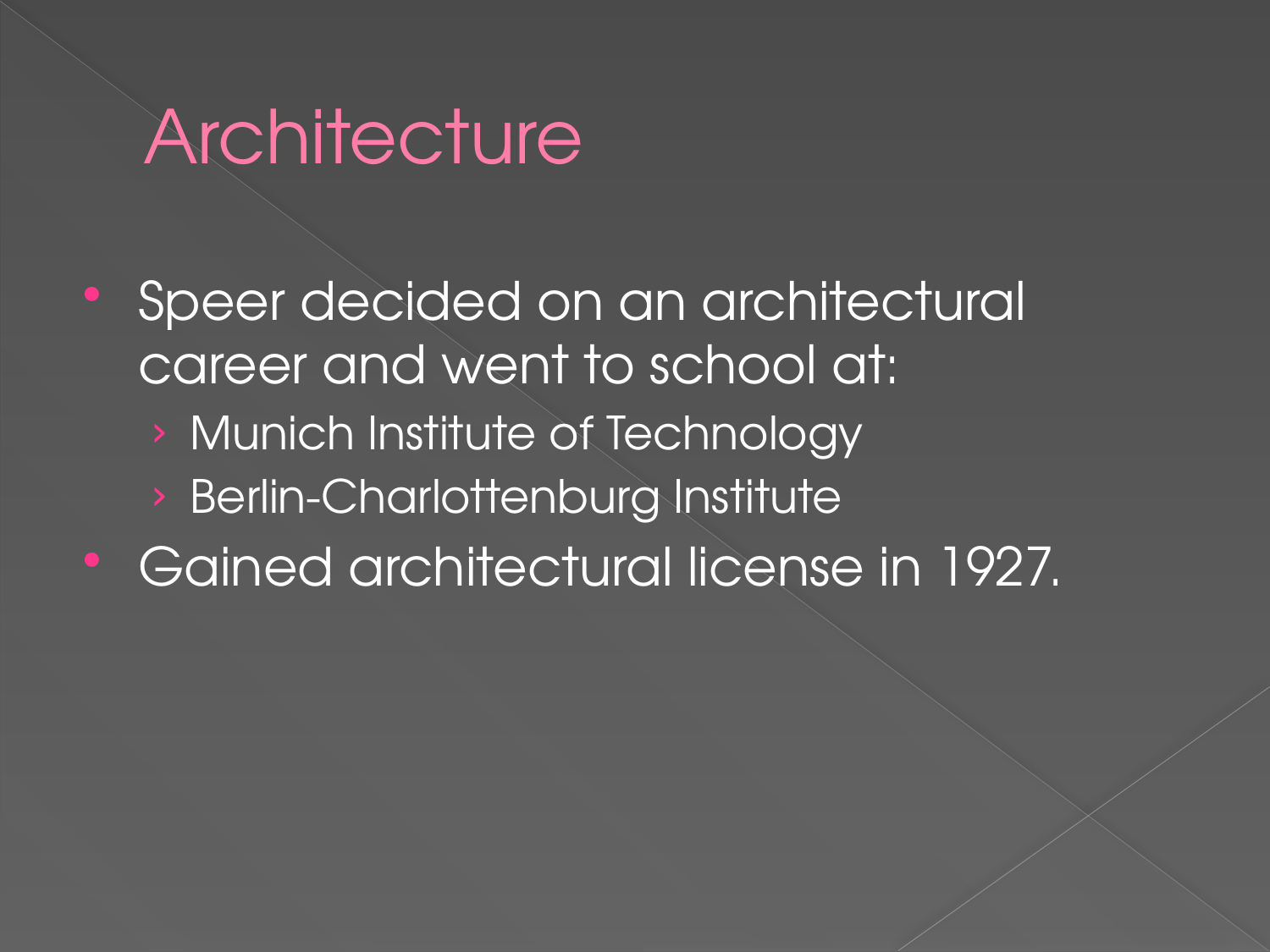

# Architecture
Speer decided on an architectural career and went to school at:
Munich Institute of Technology
Berlin-Charlottenburg Institute
Gained architectural license in 1927.